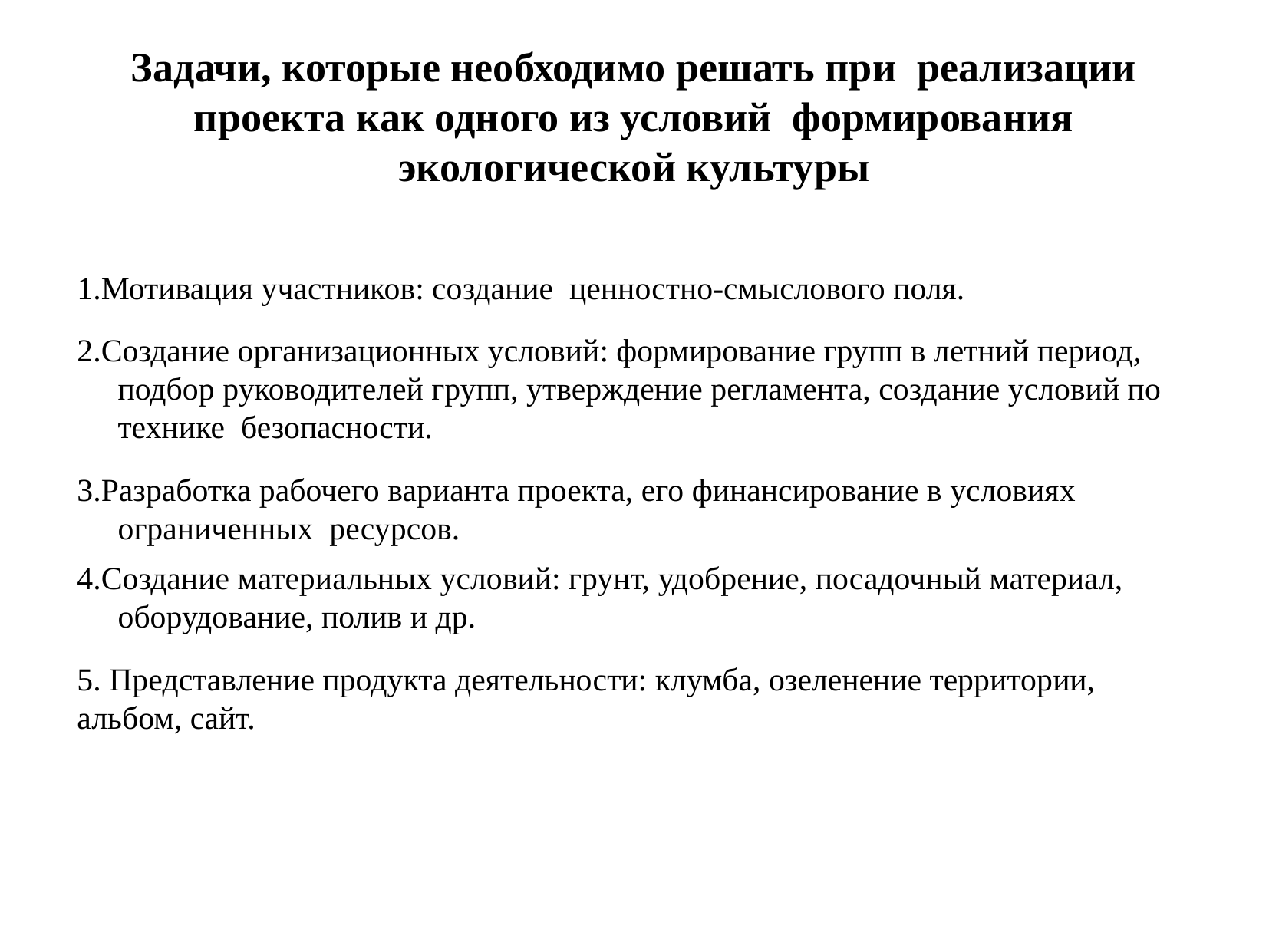

Задачи, которые необходимо решать при  реализации проекта как одного из условий  формирования экологической культуры
1.Мотивация участников: создание  ценностно-смыслового поля.
2.Создание организационных условий: формирование групп в летний период, подбор руководителей групп, утверждение регламента, создание условий по технике  безопасности.
3.Разработка рабочего варианта проекта, его финансирование в условиях ограниченных  ресурсов.

4.Создание материальных условий: грунт, удобрение, посадочный материал, оборудование, полив и др.
5. Представление продукта деятельности: клумба, озеленение территории, альбом, сайт.